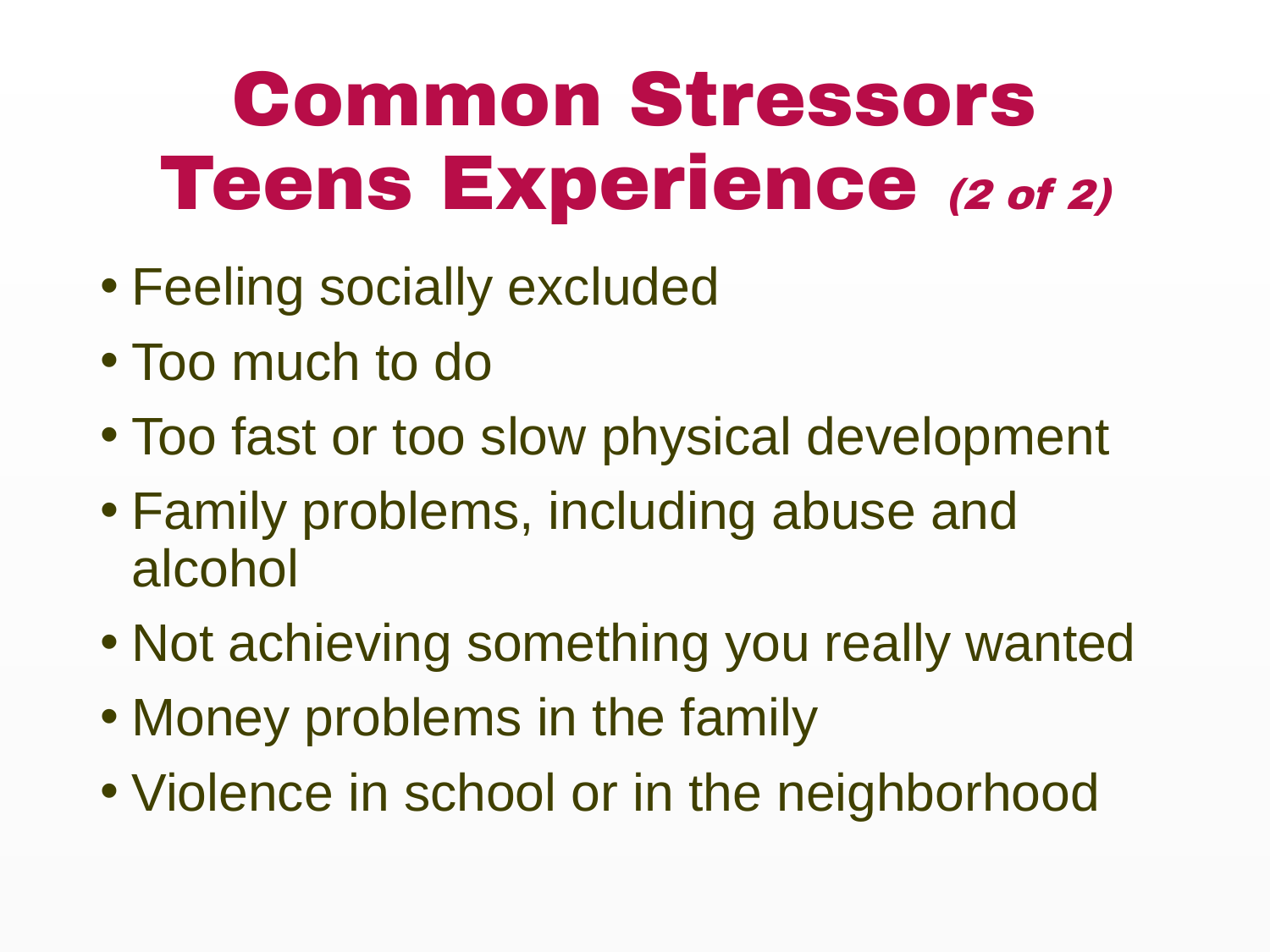

# Common Stressors Teens Experience (2 of 2)
Feeling socially excluded
Too much to do
Too fast or too slow physical development
Family problems, including abuse and alcohol
Not achieving something you really wanted
Money problems in the family
Violence in school or in the neighborhood